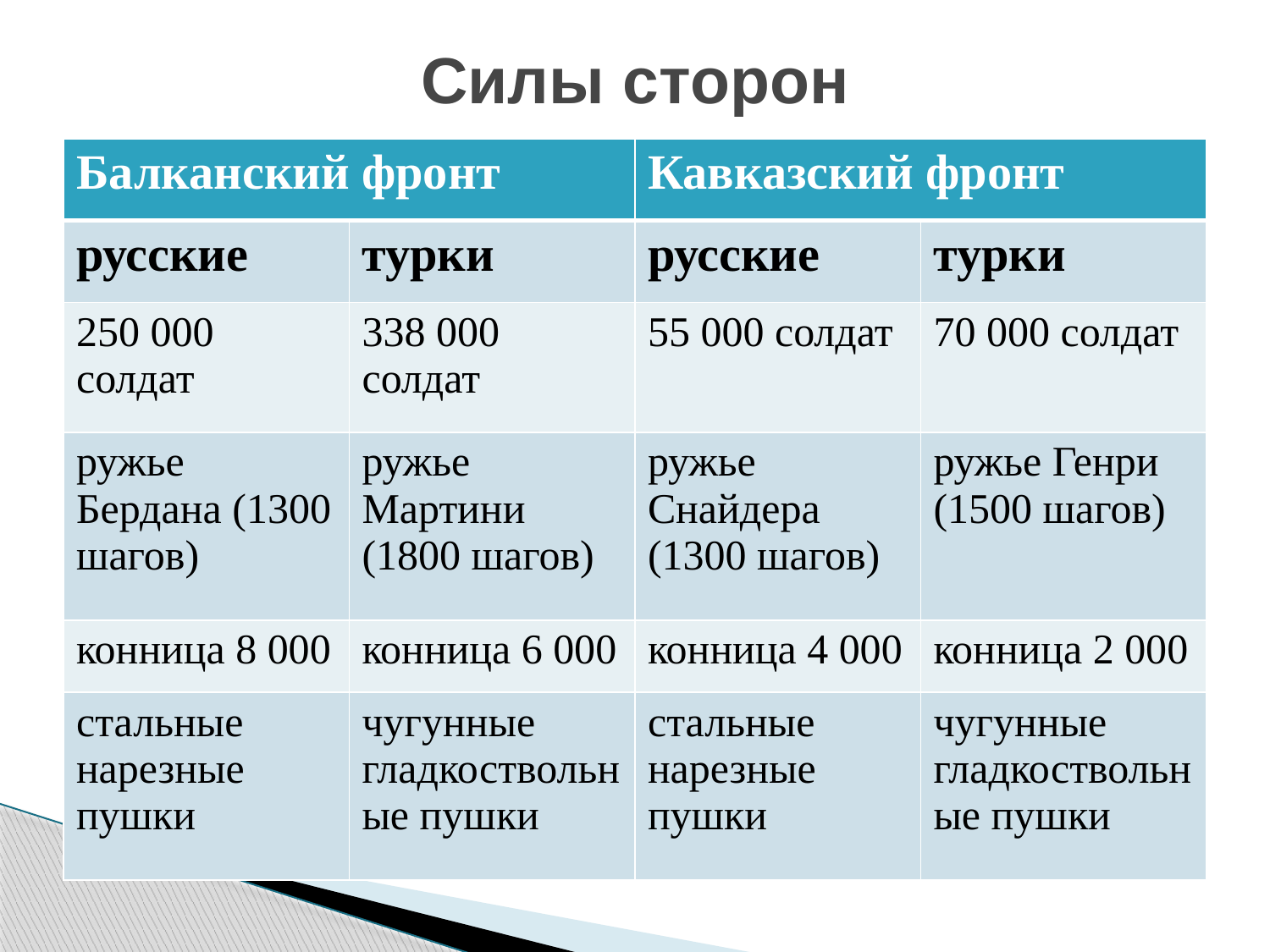

# Силы сторон
| Балканский фронт |  | Кавказский фронт |  |
| --- | --- | --- | --- |
| русские | турки | русские | турки |
| 250 000 солдат | 338 000 солдат | 55 000 солдат | 70 000 солдат |
| ружье Бердана (1300 шагов) | ружье Мартини (1800 шагов) | ружье Снайдера (1300 шагов) | ружье Генри (1500 шагов) |
| конница 8 000 | конница 6 000 | конница 4 000 | конница 2 000 |
| стальные нарезные пушки | чугунные гладкоствольные пушки | стальные нарезные пушки | чугунные гладкоствольные пушки |